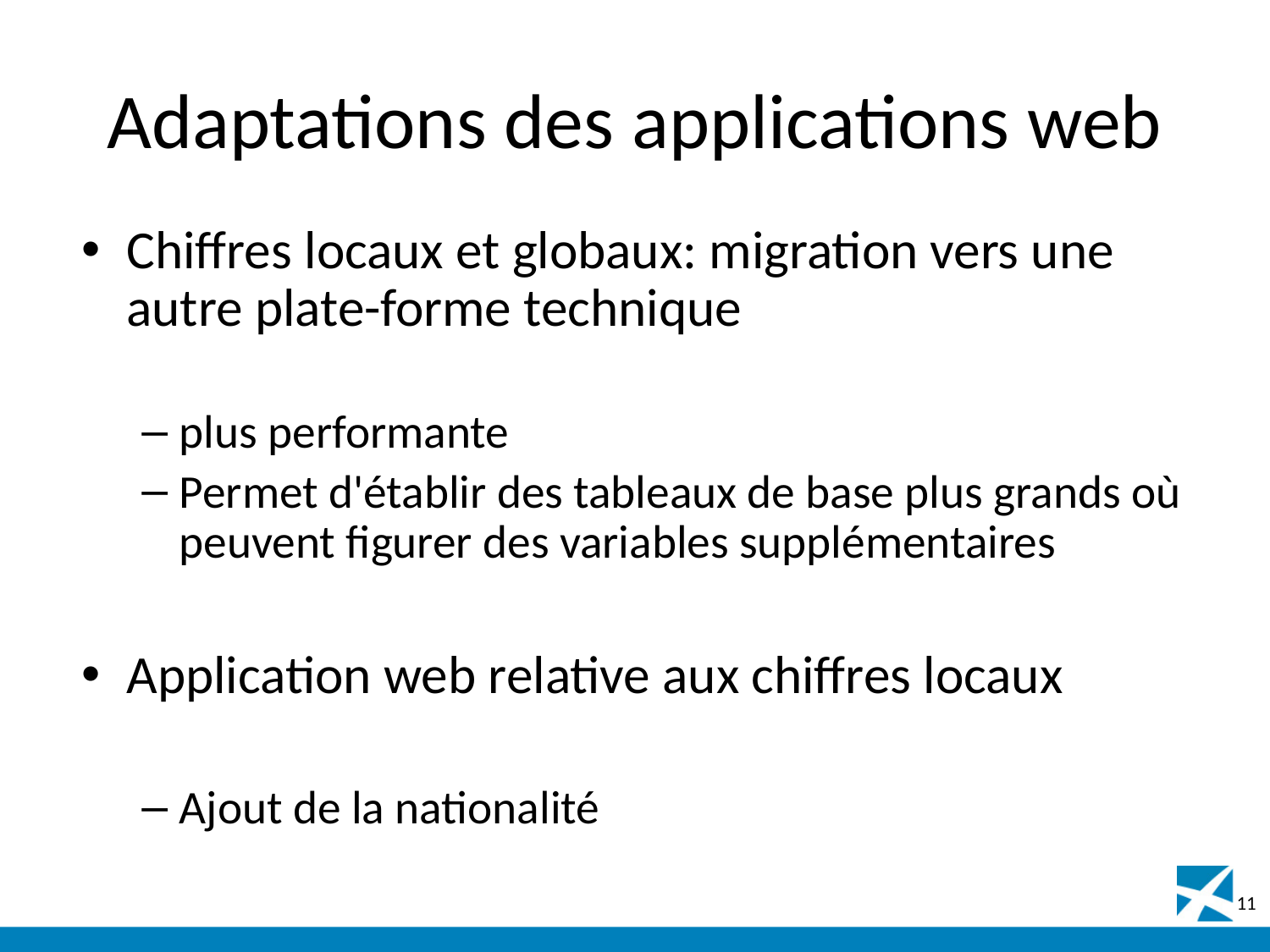

# Adaptations des applications web
Chiffres locaux et globaux: migration vers une autre plate-forme technique

plus performante
Permet d'établir des tableaux de base plus grands où peuvent figurer des variables supplémentaires

Application web relative aux chiffres locaux

Ajout de la nationalité